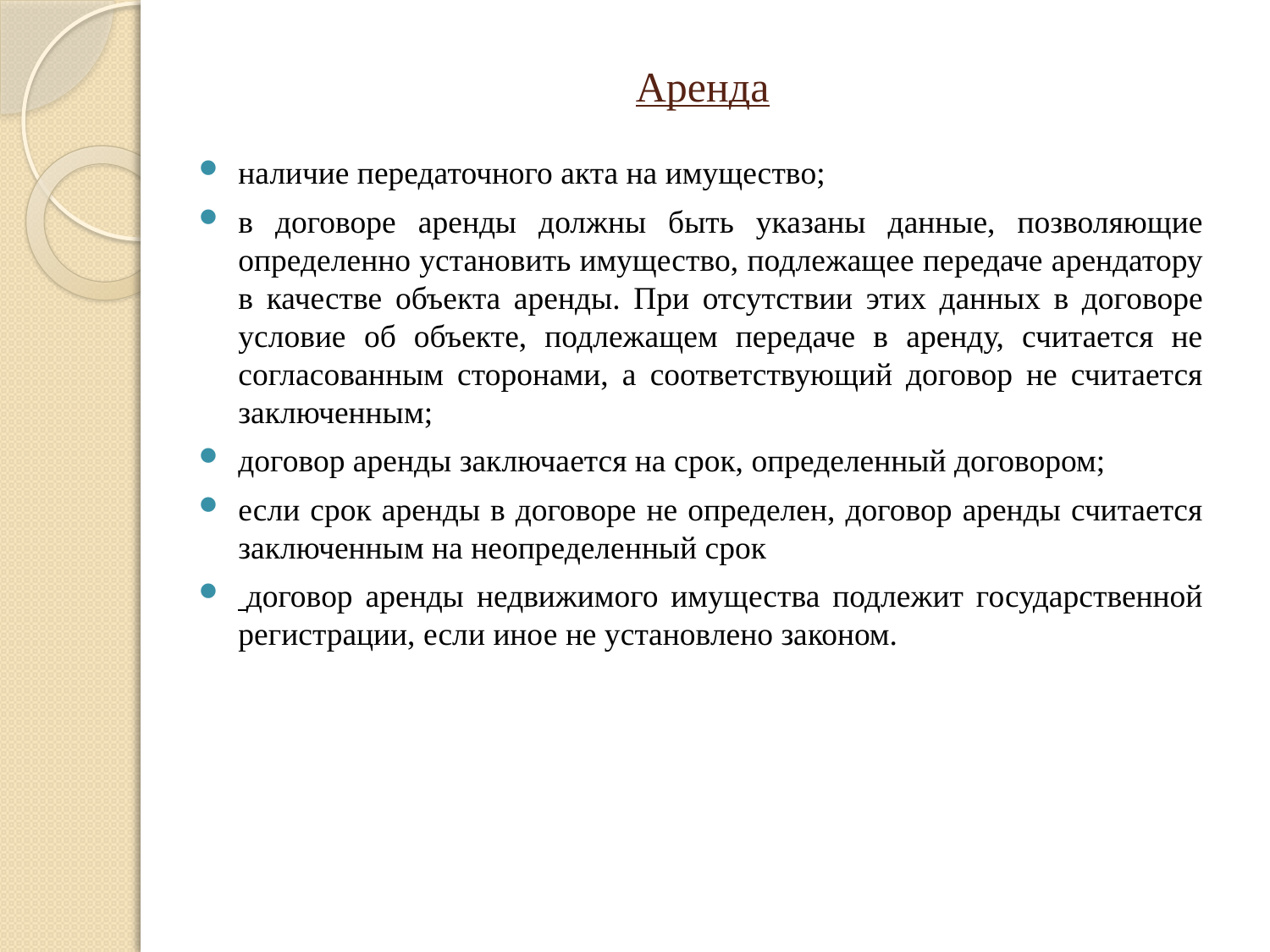

# Аренда
наличие передаточного акта на имущество;
в договоре аренды должны быть указаны данные, позволяющие определенно установить имущество, подлежащее передаче арендатору в качестве объекта аренды. При отсутствии этих данных в договоре условие об объекте, подлежащем передаче в аренду, считается не согласованным сторонами, а соответствующий договор не считается заключенным;
договор аренды заключается на срок, определенный договором;
если срок аренды в договоре не определен, договор аренды считается заключенным на неопределенный срок
 договор аренды недвижимого имущества подлежит государственной регистрации, если иное не установлено законом.